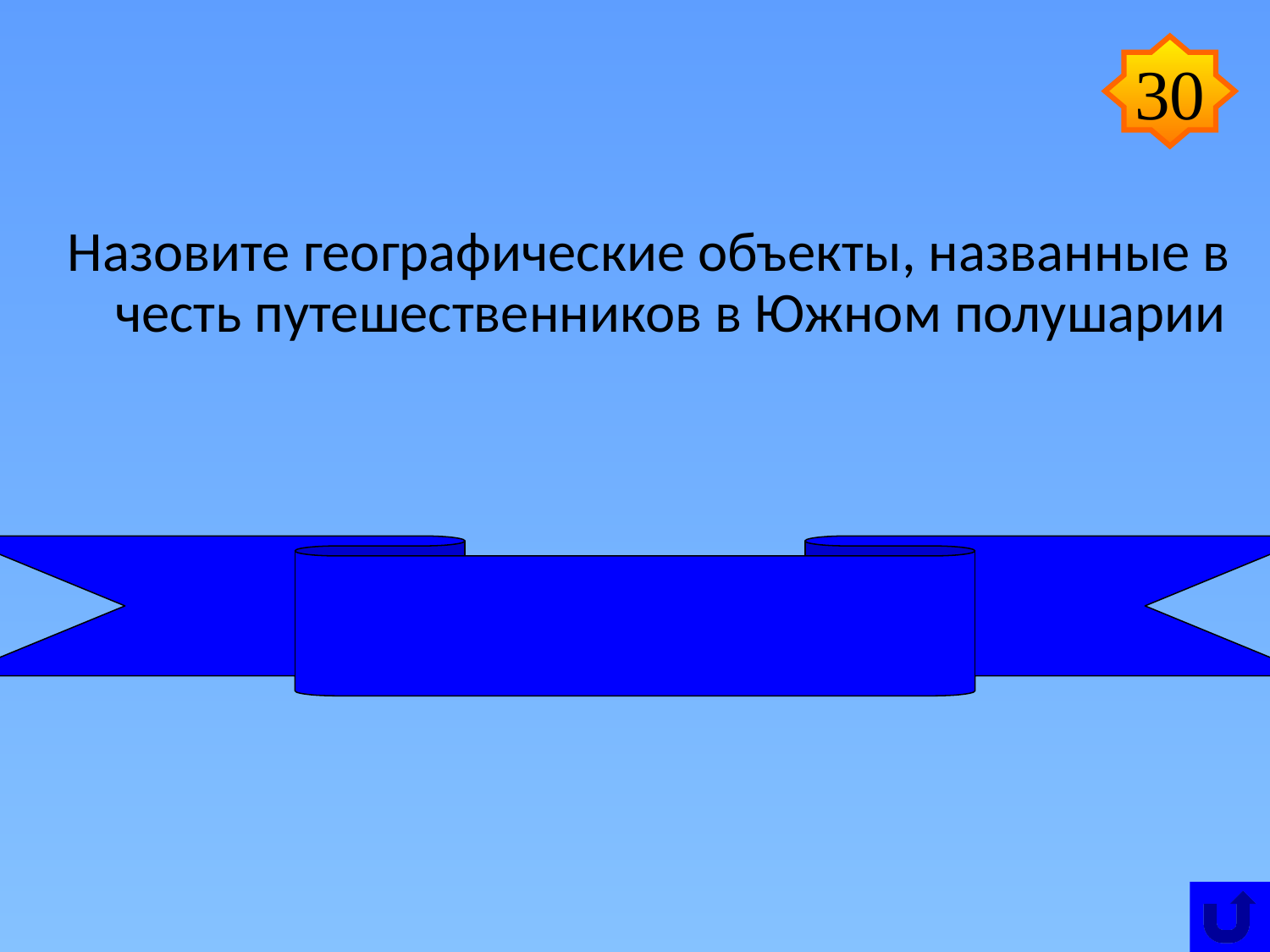

30
Назовите географические объекты, названные в честь путешественников в Южном полушарии

      Остров Тасмания, Торресов пролив, Магелланов пролив,
             пролив Дрейка, море Уэделла,  море Росса